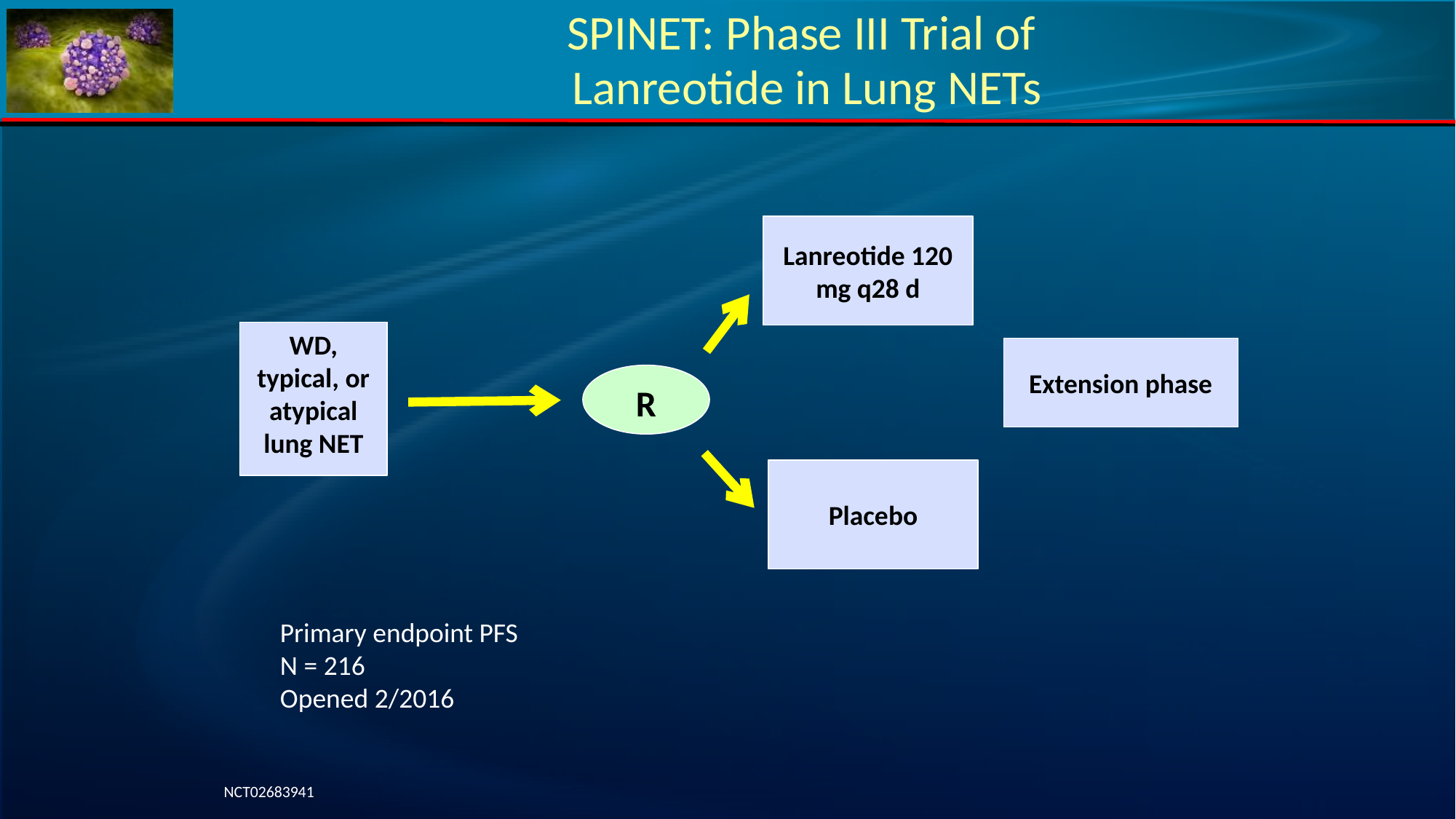

# SPINET: Phase III Trial of Lanreotide in Lung NETs
Lanreotide 120 mg q28 d
WD, typical, or atypical lung NET
Extension phase
R
Placebo
Primary endpoint PFS
N = 216
Opened 2/2016
NCT02683941